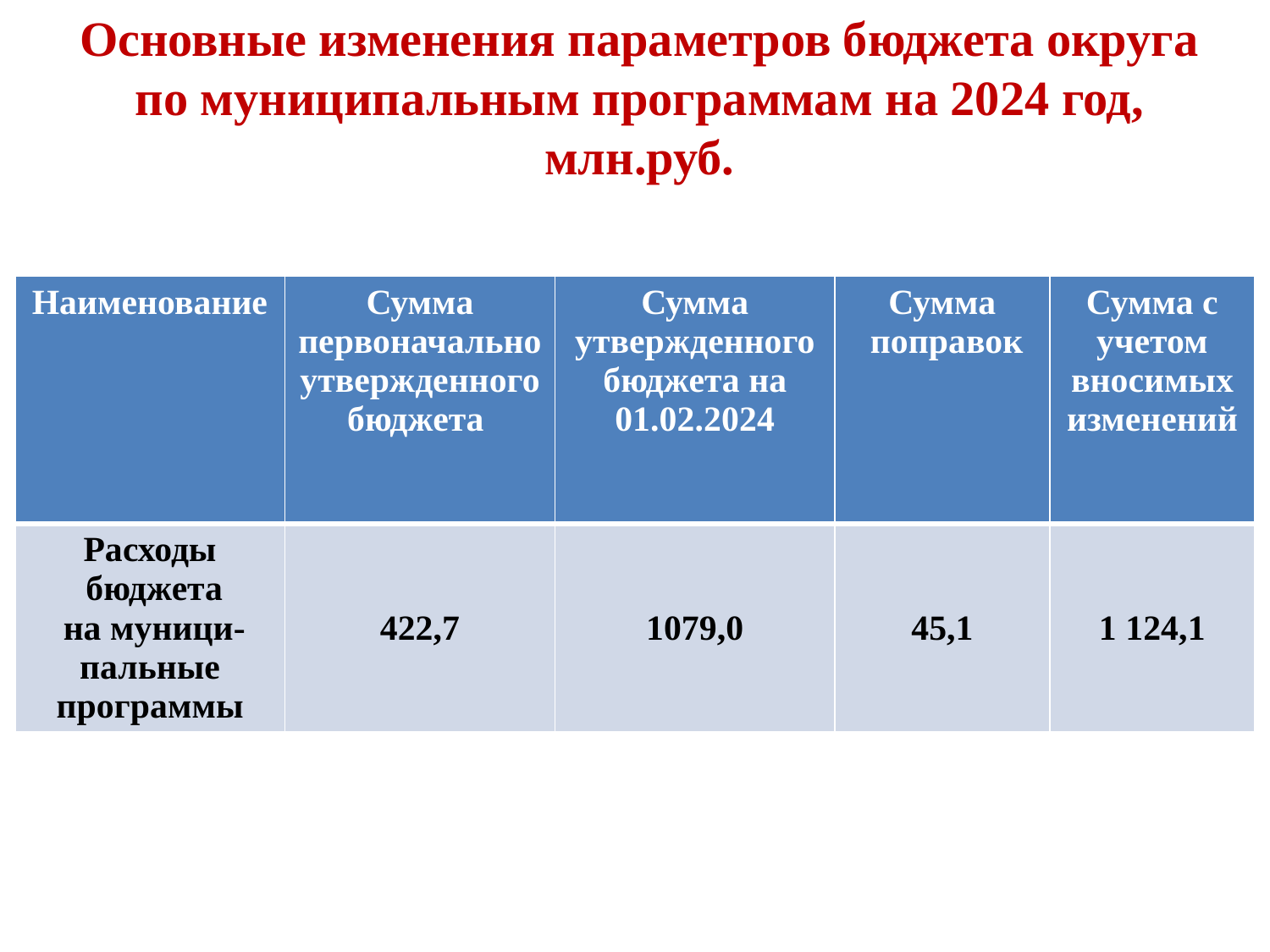

# Основные изменения параметров бюджета округа по муниципальным программам на 2024 год, млн.руб.
| Наименование | Сумма первоначально утвержденного бюджета | Сумма утвержденного бюджета на 01.02.2024 | Сумма поправок | Сумма с учетом вносимых изменений |
| --- | --- | --- | --- | --- |
| Расходы бюджета на муници-пальные программы | 422,7 | 1079,0 | 45,1 | 1 124,1 |